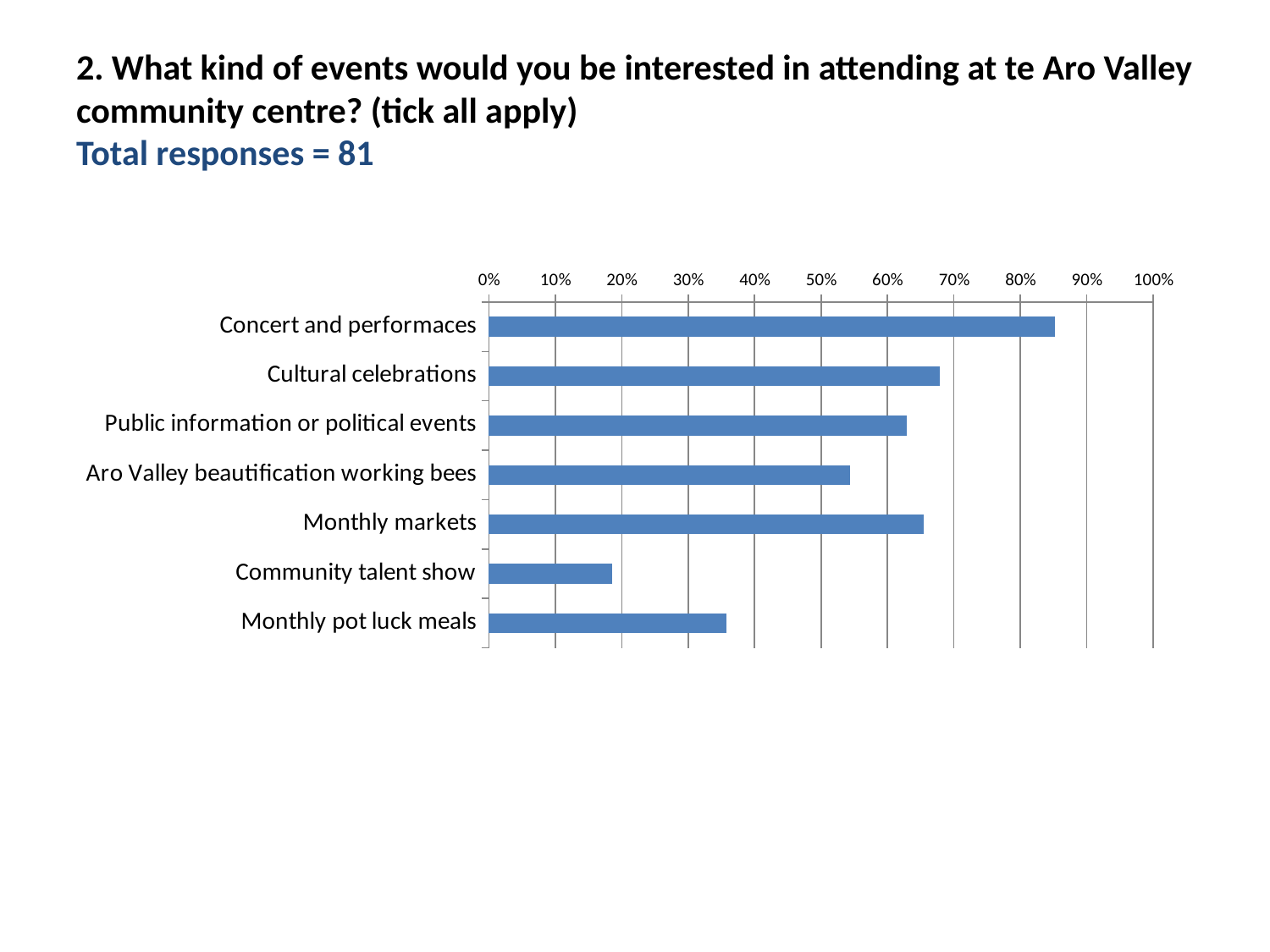

# 2. What kind of events would you be interested in attending at te Aro Valley community centre? (tick all apply) Total responses = 81

### Chart

| Category | 2. What kind of events woud you be interested in attending at te Aro Valley community centre? (tick all apply) |
|---|---|
| Concert and performaces | 0.8518518518518519 |
| Cultural celebrations | 0.6790123456790124 |
| Public information or political events | 0.6296296296296297 |
| Aro Valley beautification working bees | 0.5432098765432098 |
| Monthly markets | 0.654320987654321 |
| Community talent show | 0.18518518518518517 |
| Monthly pot luck meals | 0.35802469135802467 |